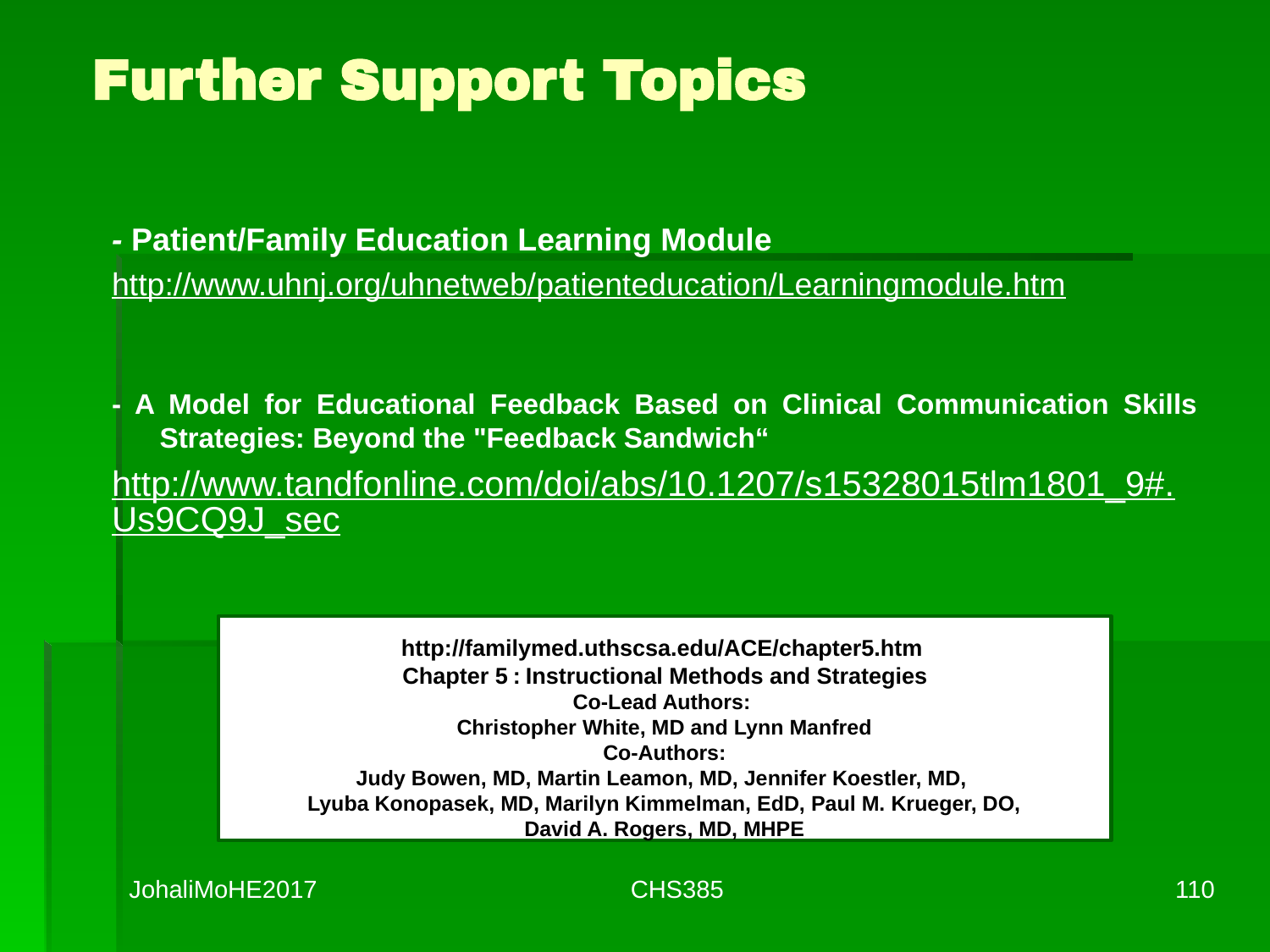

# Further Support Topics

- Patient/Family Education Learning Module
http://www.uhnj.org/uhnetweb/patienteducation/Learningmodule.htm

- A Model for Educational Feedback Based on Clinical Communication Skills Strategies: Beyond the "Feedback Sandwich“
http://www.tandfonline.com/doi/abs/10.1207/s15328015tlm1801_9#.Us9CQ9J_sec

http://familymed.uthscsa.edu/ACE/chapter5.htm
Chapter 5 : Instructional Methods and Strategies
Co-Lead Authors: 
Christopher White, MD and Lynn Manfred
Co-Authors:
Judy Bowen, MD, Martin Leamon, MD, Jennifer Koestler, MD, 
Lyuba Konopasek, MD, Marilyn Kimmelman, EdD, Paul M. Krueger, DO,
David A. Rogers, MD, MHPE
JohaliMoHE2017
CHS385
110